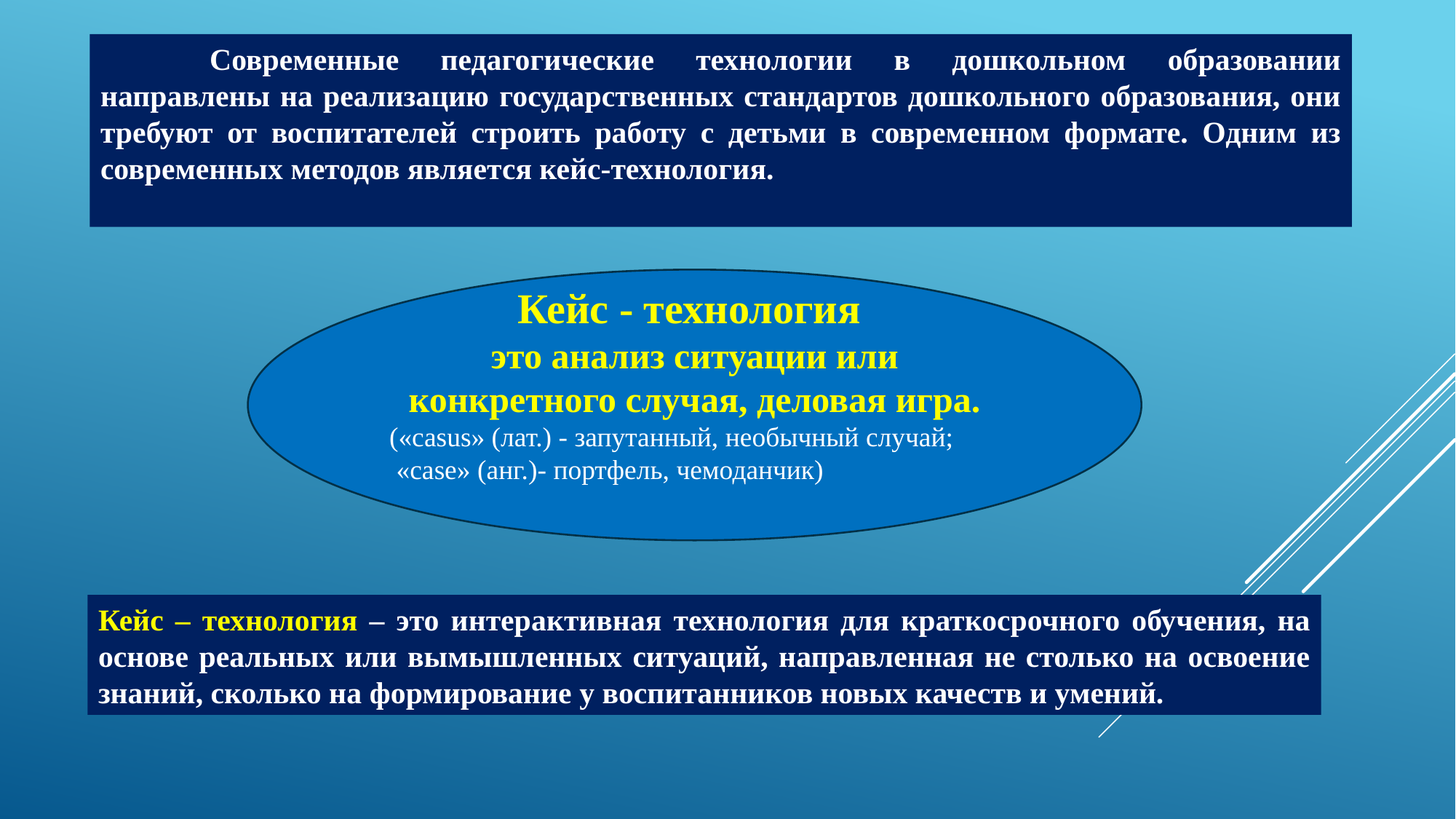

Современные педагогические технологии в дошкольном образовании направлены на реализацию государственных стандартов дошкольного образования, они требуют от воспитателей строить работу с детьми в современном формате. Одним из современных методов является кейс-технология.

Кейс - технология
это анализ ситуации или конкретного случая, деловая игра.
(«casus» (лат.) - запутанный, необычный случай;
 «case» (анг.)- портфель, чемоданчик)

Кейс – технология – это интерактивная технология для краткосрочного обучения, на основе реальных или вымышленных ситуаций, направленная не столько на освоение знаний, сколько на формирование у воспитанников новых качеств и умений.